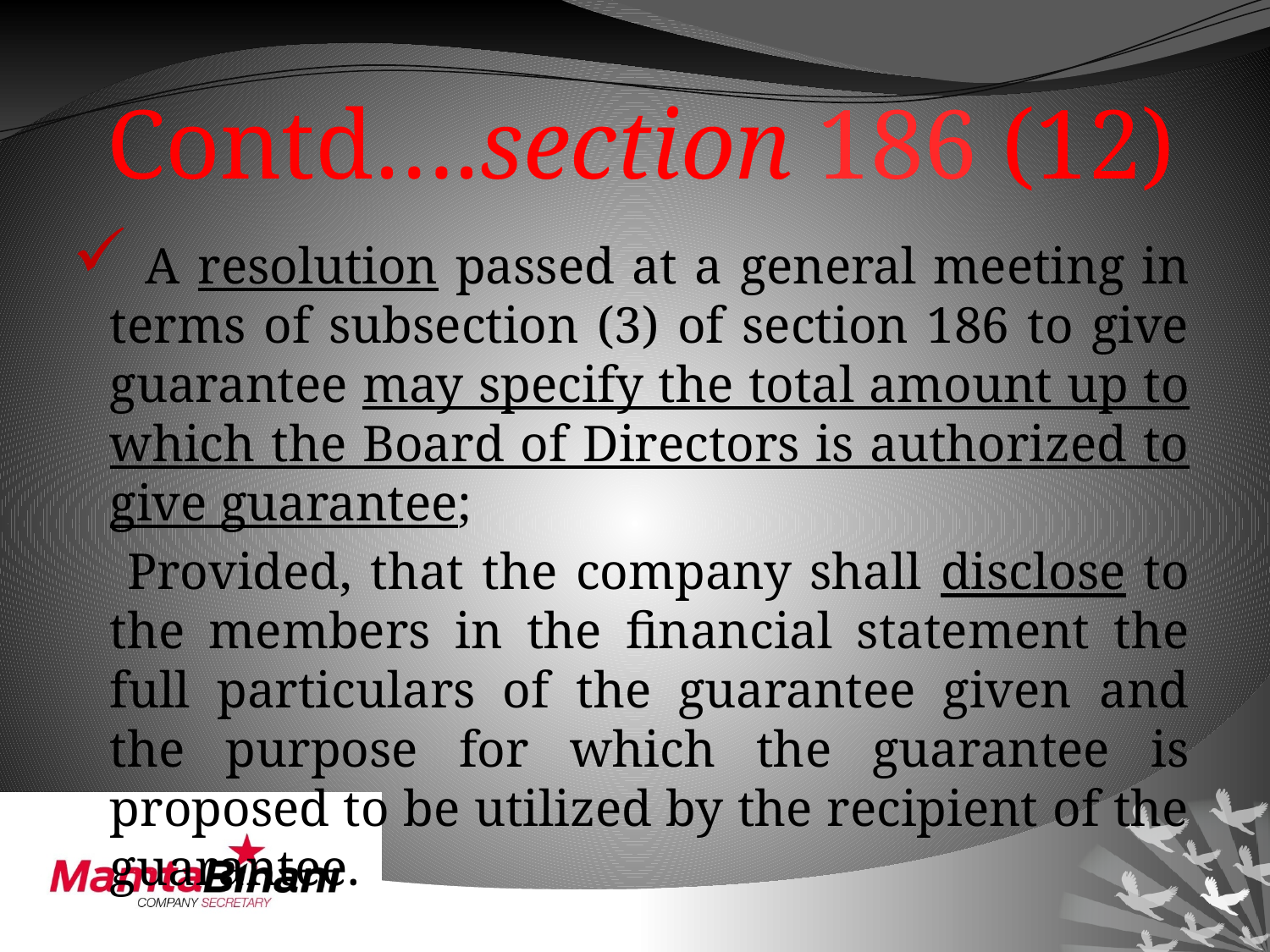

# Contd….section 186 (12)
 A resolution passed at a general meeting in terms of subsection (3) of section 186 to give guarantee may specify the total amount up to which the Board of Directors is authorized to give guarantee;
   Provided, that the company shall disclose to the members in the financial statement the full particulars of the guarantee given and the purpose for which the guarantee is proposed to be utilized by the recipient of the guarantee.